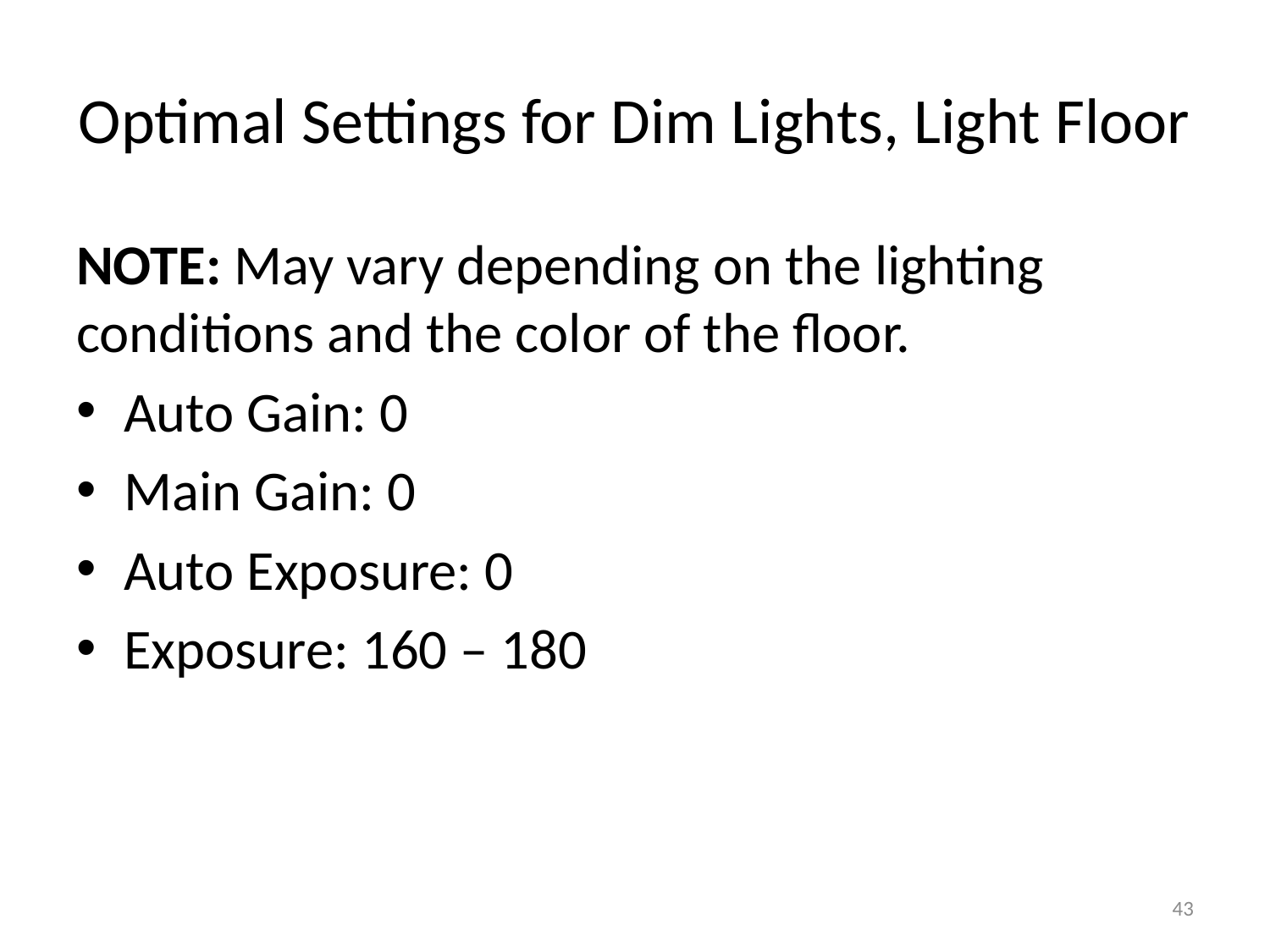

# Optimal Settings for Dim Lights, Light Floor
NOTE: May vary depending on the lighting conditions and the color of the floor.
Auto Gain: 0
Main Gain: 0
Auto Exposure: 0
Exposure: 160 – 180
43